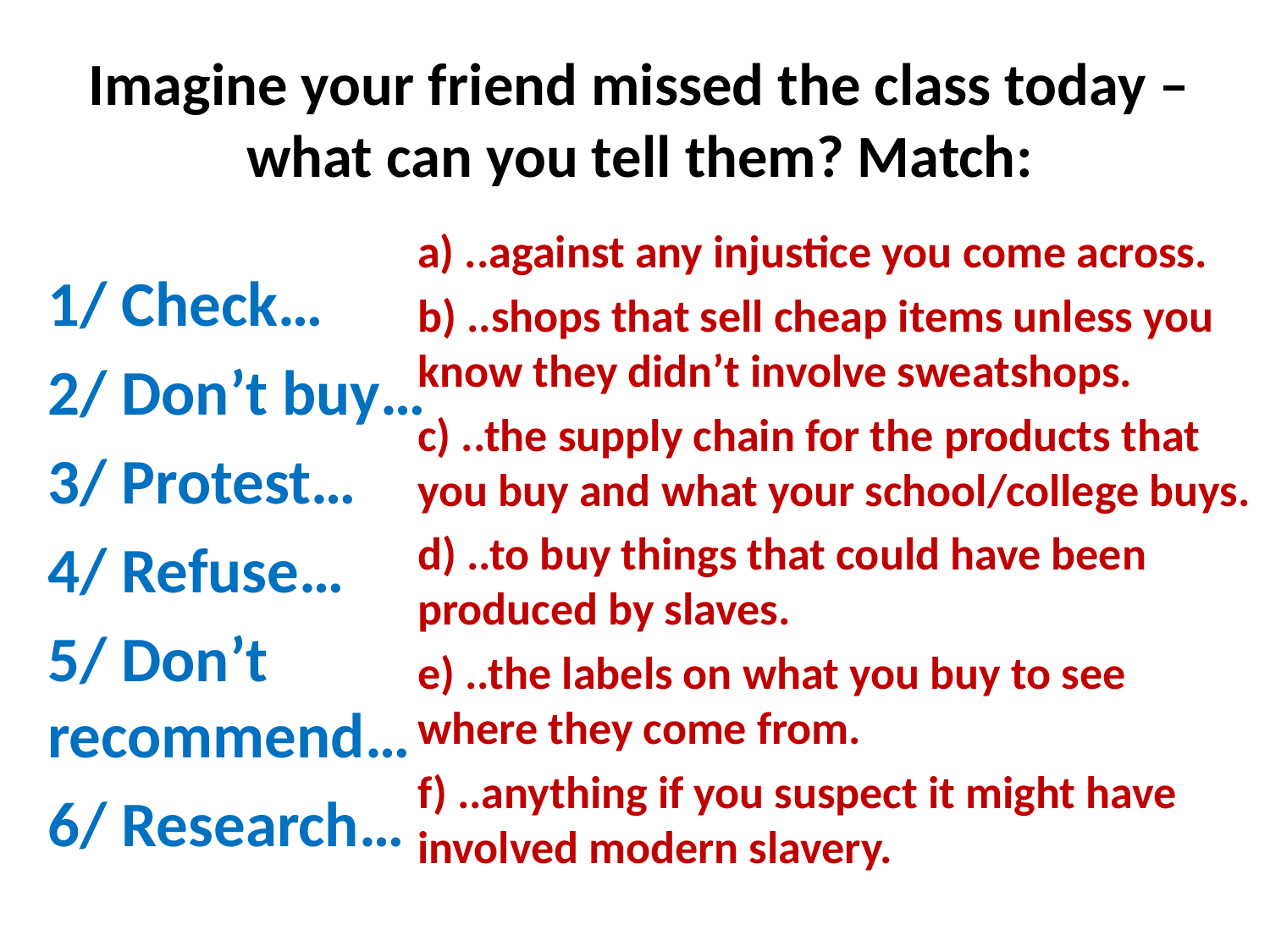

# Imagine your friend missed the class today – what can you tell them? Match:
a) ..against any injustice you come across.
b) ..shops that sell cheap items unless you know they didn’t involve sweatshops.
c) ..the supply chain for the products that you buy and what your school/college buys.
d) ..to buy things that could have been produced by slaves.
e) ..the labels on what you buy to see where they come from.
f) ..anything if you suspect it might have involved modern slavery.

1/ Check…
2/ Don’t buy…
3/ Protest…
4/ Refuse…
5/ Don’t recommend…
6/ Research…